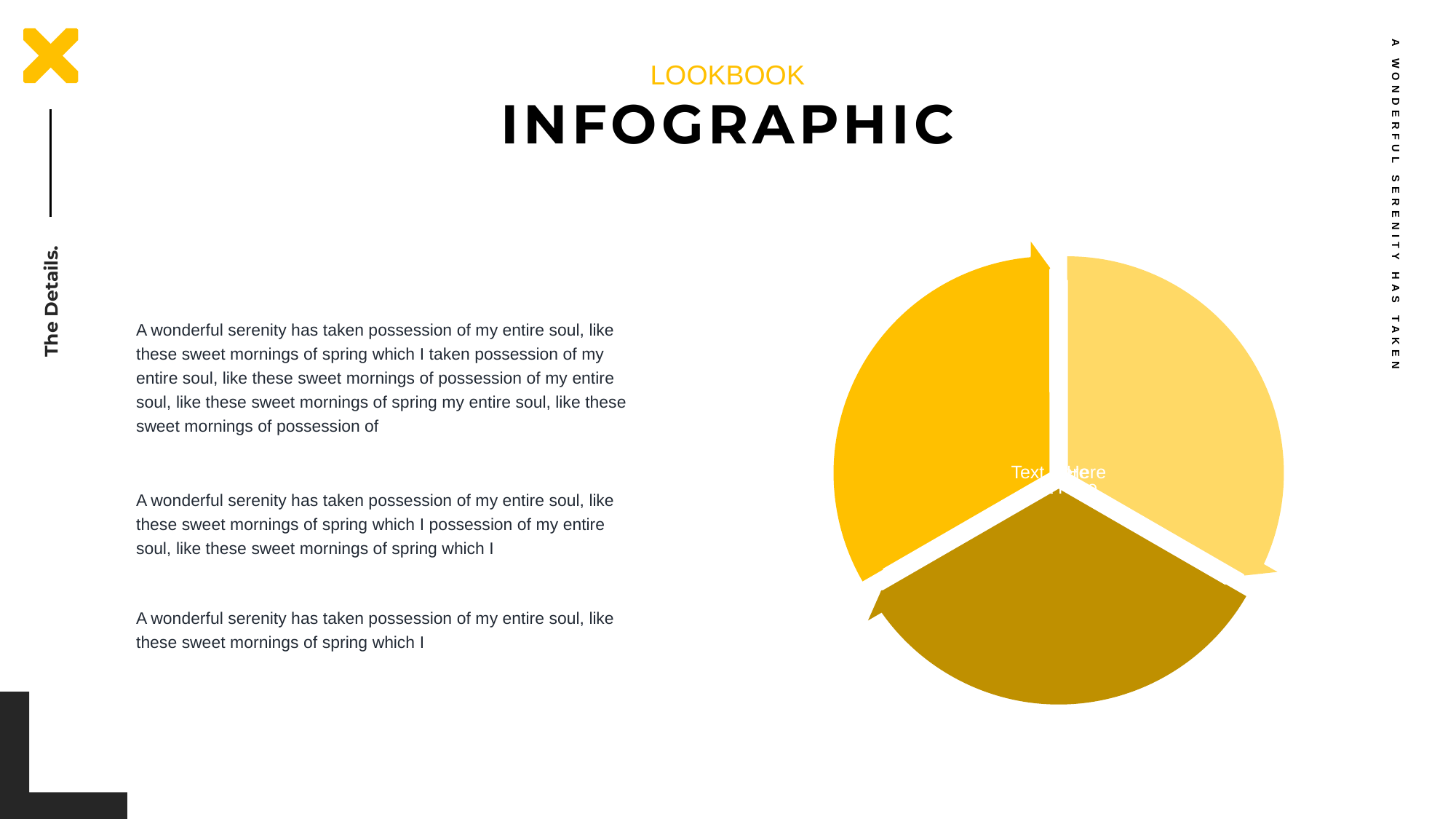

LOOKBOOK
INFOGRAPHIC
A WONDERFUL SERENITY HAS TAKEN
The Details.
Text Here
Text Here
Text Here
A wonderful serenity has taken possession of my entire soul, like these sweet mornings of spring which I taken possession of my entire soul, like these sweet mornings of possession of my entire soul, like these sweet mornings of spring my entire soul, like these sweet mornings of possession of
A wonderful serenity has taken possession of my entire soul, like these sweet mornings of spring which I possession of my entire soul, like these sweet mornings of spring which I
A wonderful serenity has taken possession of my entire soul, like these sweet mornings of spring which I